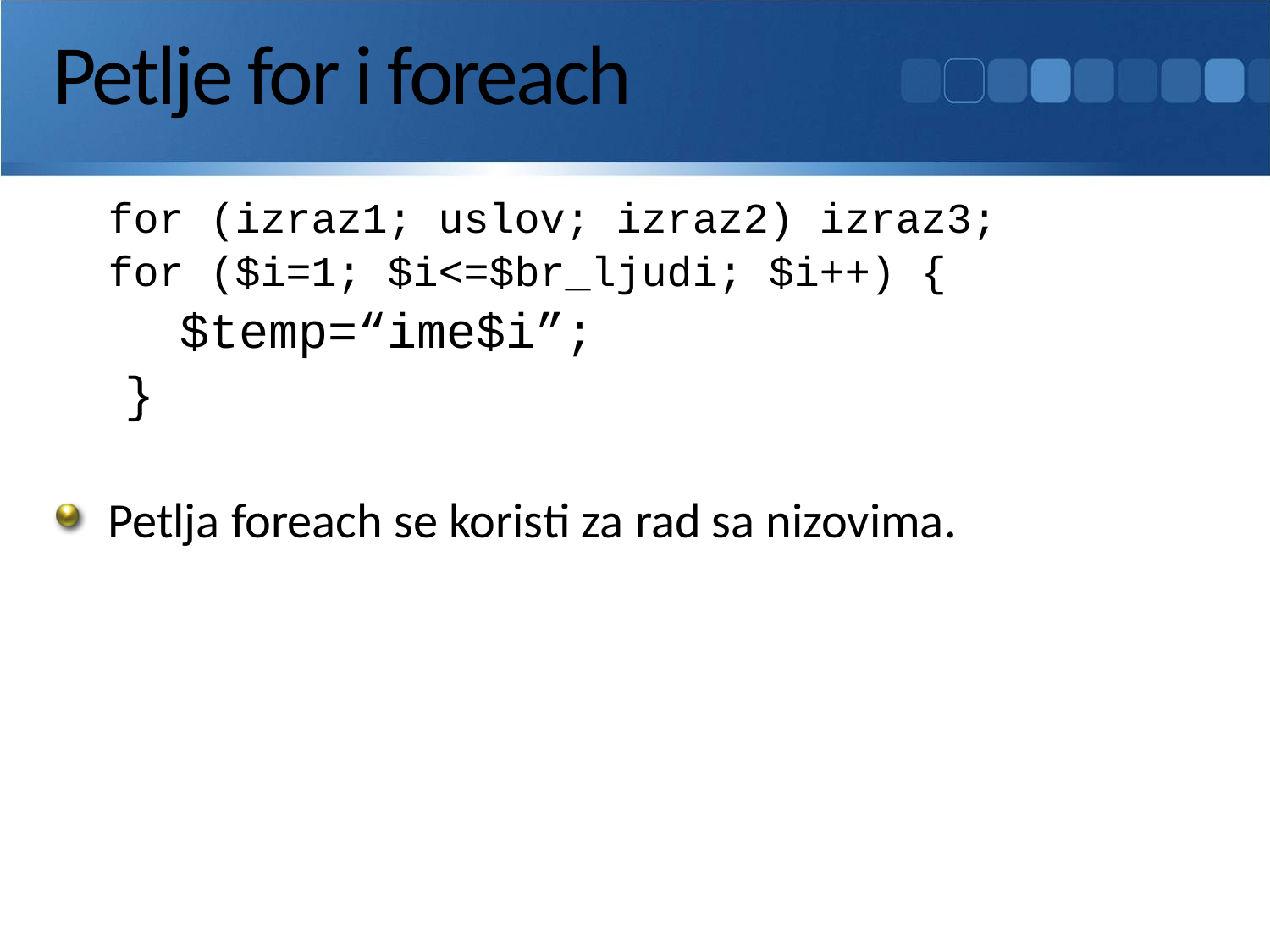

# Petlje for i foreach
	for (izraz1; uslov; izraz2) izraz3;
	for ($i=1; $i<=$br_ljudi; $i++) {
	$temp=“ime$i”;
}

Petlja foreach se koristi za rad sa nizovima.
105